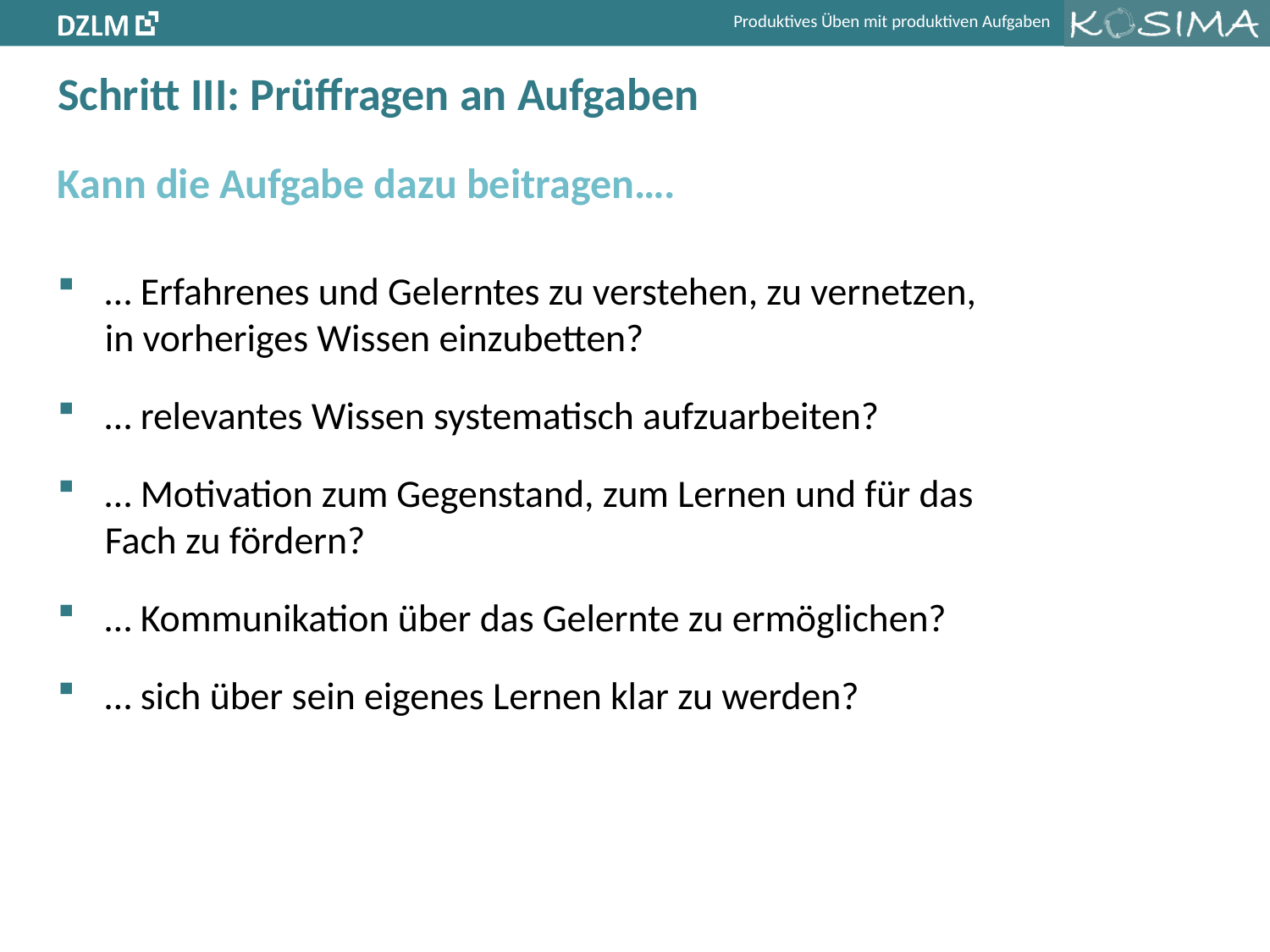

# Schritt III: Prüffragen an Aufgaben
Kann die Aufgabe dazu beitragen….

… Erfahrenes und Gelerntes zu verstehen, zu vernetzen, in vorheriges Wissen einzubetten?
… relevantes Wissen systematisch aufzuarbeiten?
… Motivation zum Gegenstand, zum Lernen und für das Fach zu fördern?
… Kommunikation über das Gelernte zu ermöglichen?
… sich über sein eigenes Lernen klar zu werden?